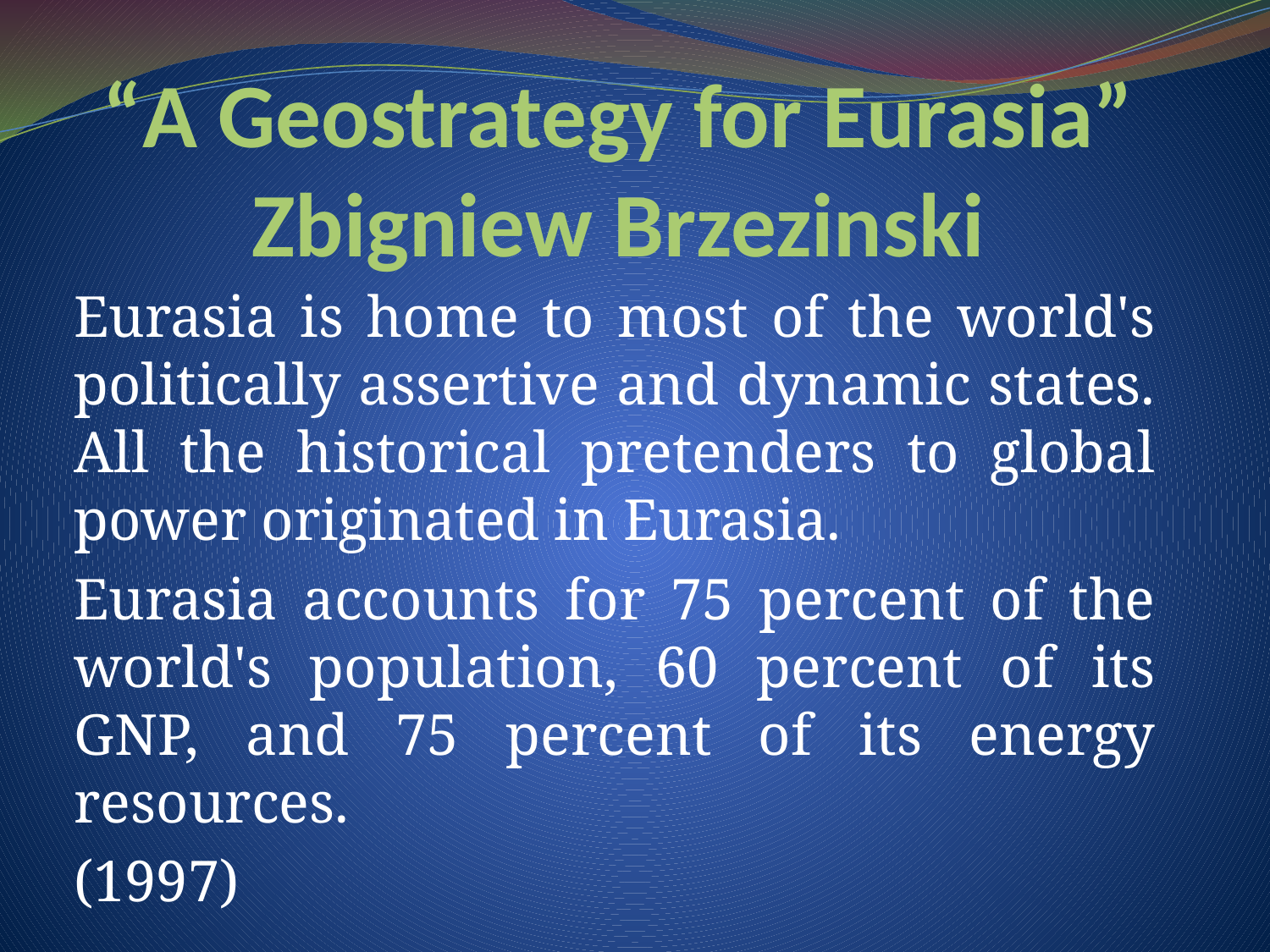

# “A Geostrategy for Eurasia” Zbigniew Brzezinski
Eurasia is home to most of the world's politically assertive and dynamic states. All the historical pretenders to global power originated in Eurasia.
Eurasia accounts for 75 percent of the world's population, 60 percent of its GNP, and 75 percent of its energy resources.
(1997)